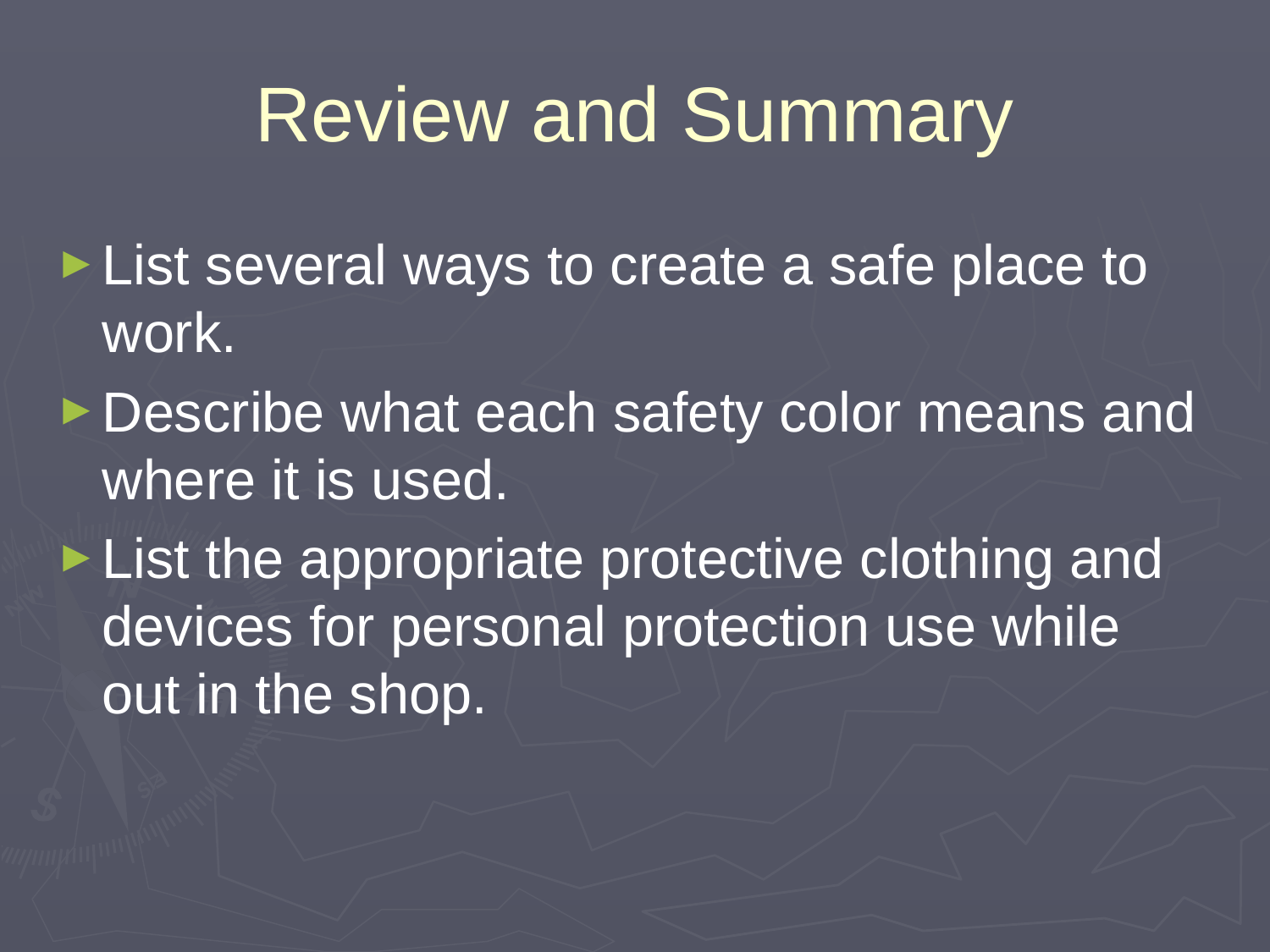

# Review and Summary
List several ways to create a safe place to work.
Describe what each safety color means and where it is used.
List the appropriate protective clothing and devices for personal protection use while out in the shop.